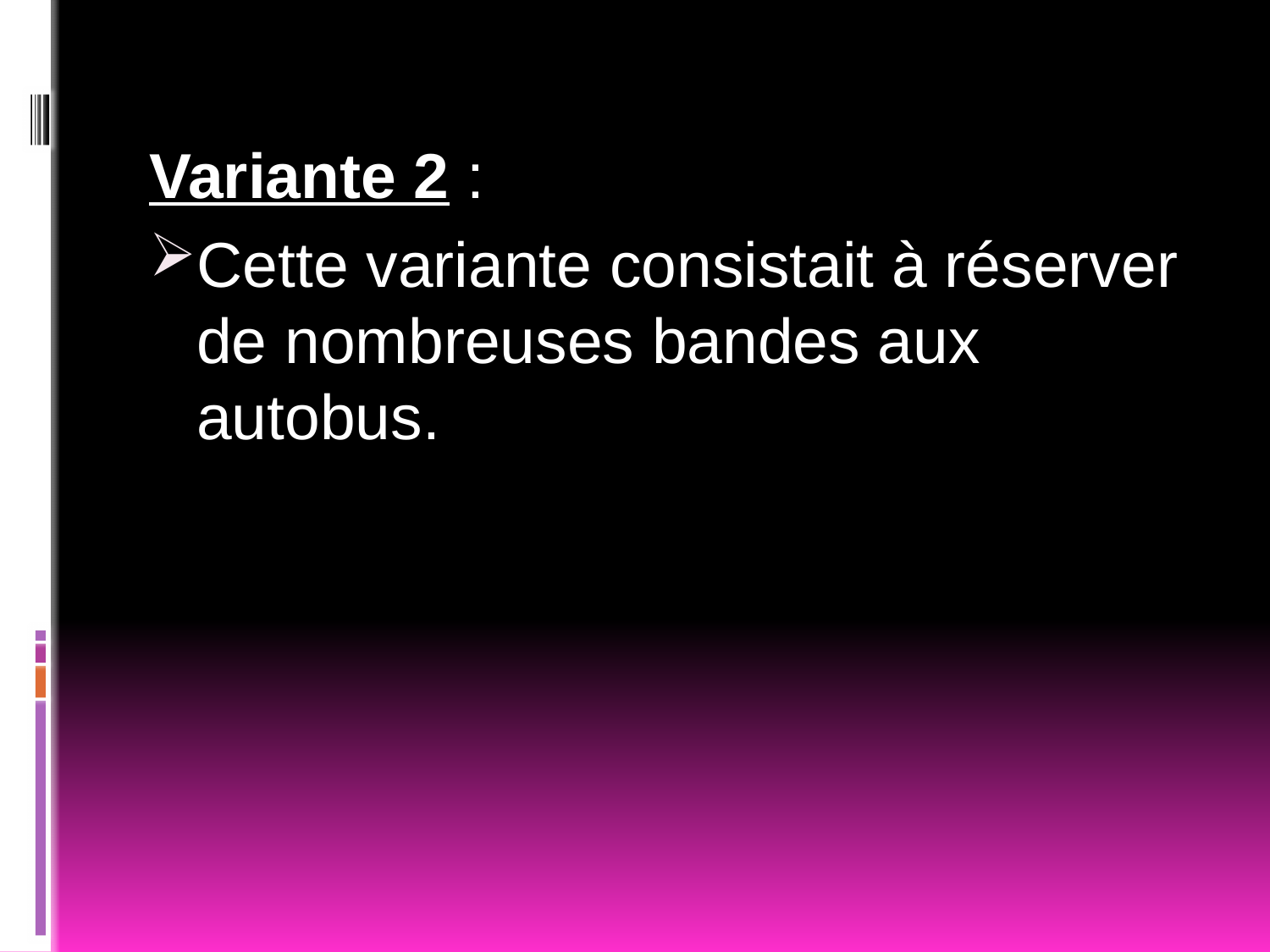

Variante 2 :
Cette variante consistait à réserver de nombreuses bandes aux   autobus.